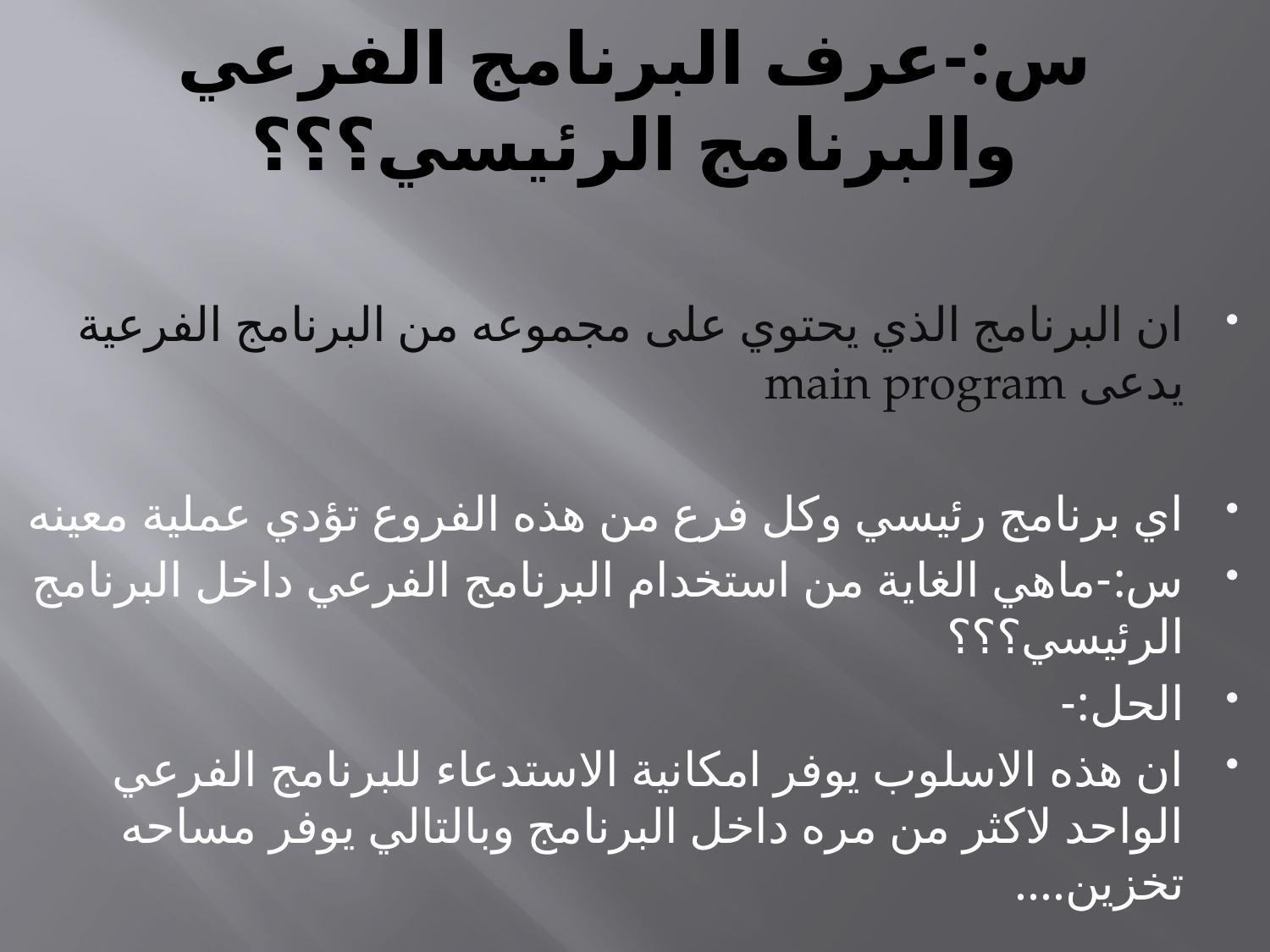

# س:-عرف البرنامج الفرعي والبرنامج الرئيسي؟؟؟

ان البرنامج الذي يحتوي على مجموعه من البرنامج الفرعية يدعى main program

اي برنامج رئيسي وكل فرع من هذه الفروع تؤدي عملية معينه
س:-ماهي الغاية من استخدام البرنامج الفرعي داخل البرنامج الرئيسي؟؟؟
الحل:-
ان هذه الاسلوب يوفر امكانية الاستدعاء للبرنامج الفرعي الواحد لاكثر من مره داخل البرنامج وبالتالي يوفر مساحه تخزين....